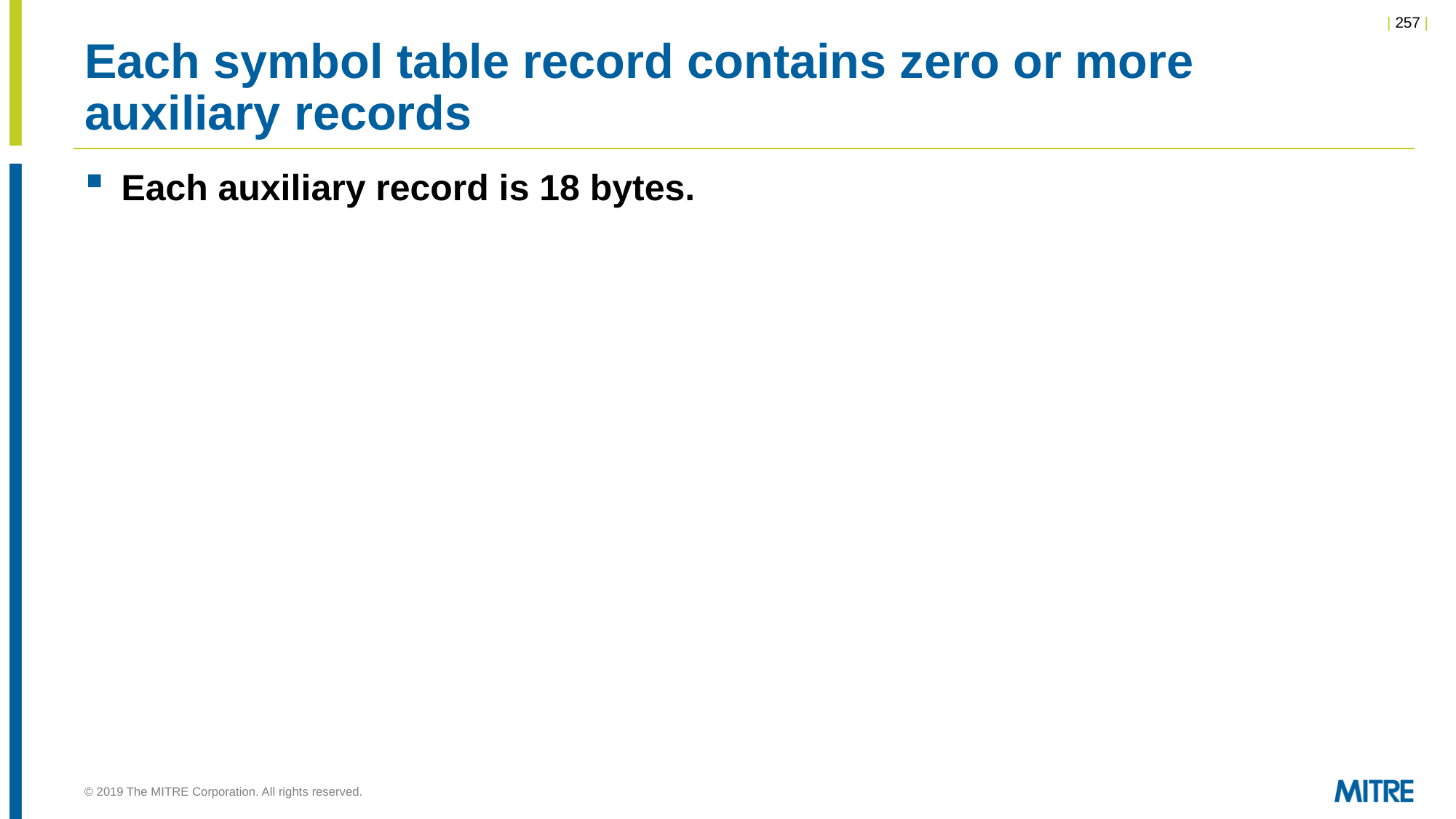

# Each symbol table record contains zero or more auxiliary records
Each auxiliary record is 18 bytes.
© 2019 The MITRE Corporation. All rights reserved.